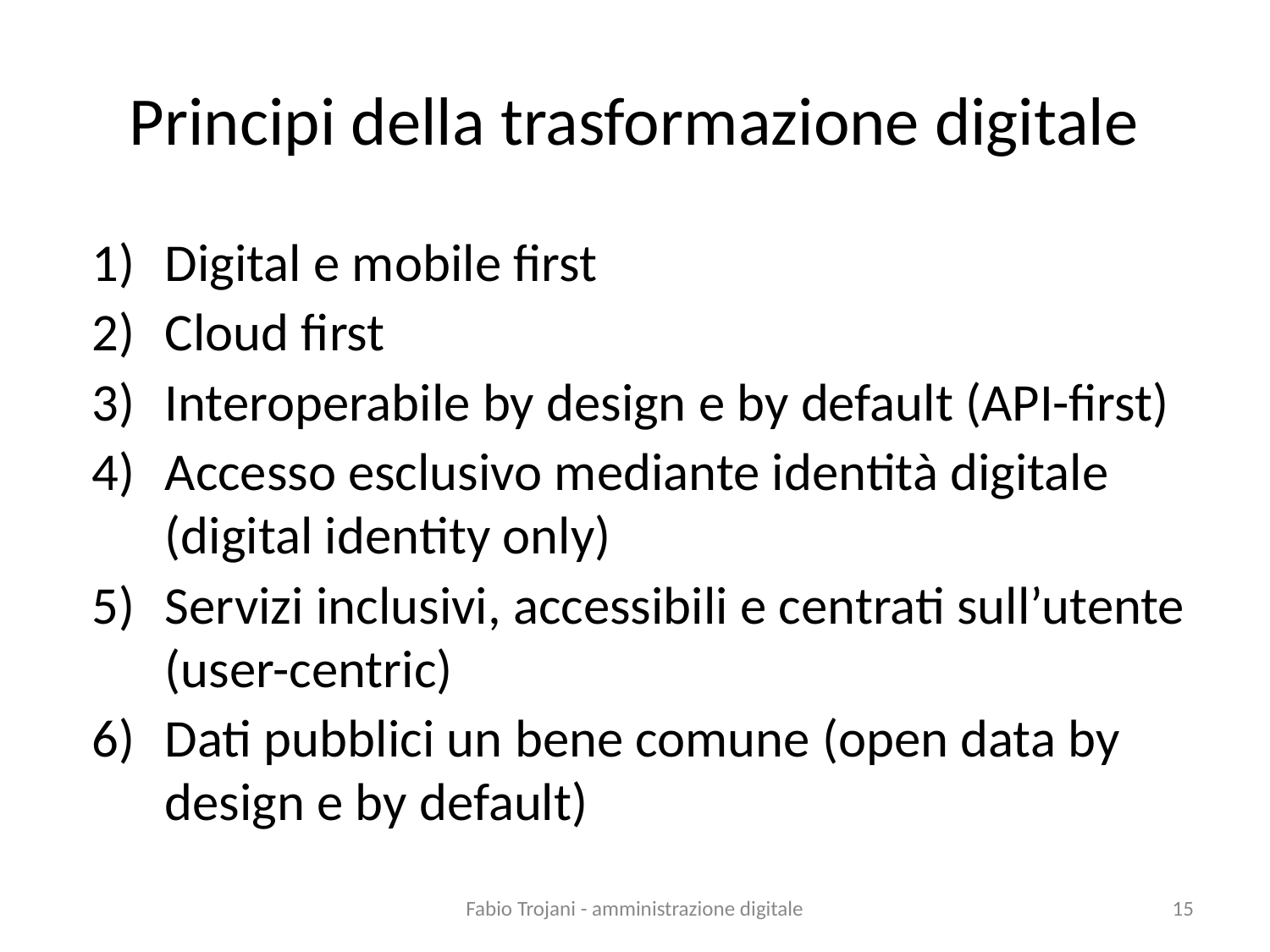

# Principi della trasformazione digitale
Digital e mobile first
Cloud first
Interoperabile by design e by default (API-first)
Accesso esclusivo mediante identità digitale (digital identity only)
Servizi inclusivi, accessibili e centrati sull’utente (user-centric)
Dati pubblici un bene comune (open data by design e by default)
Fabio Trojani - amministrazione digitale
15